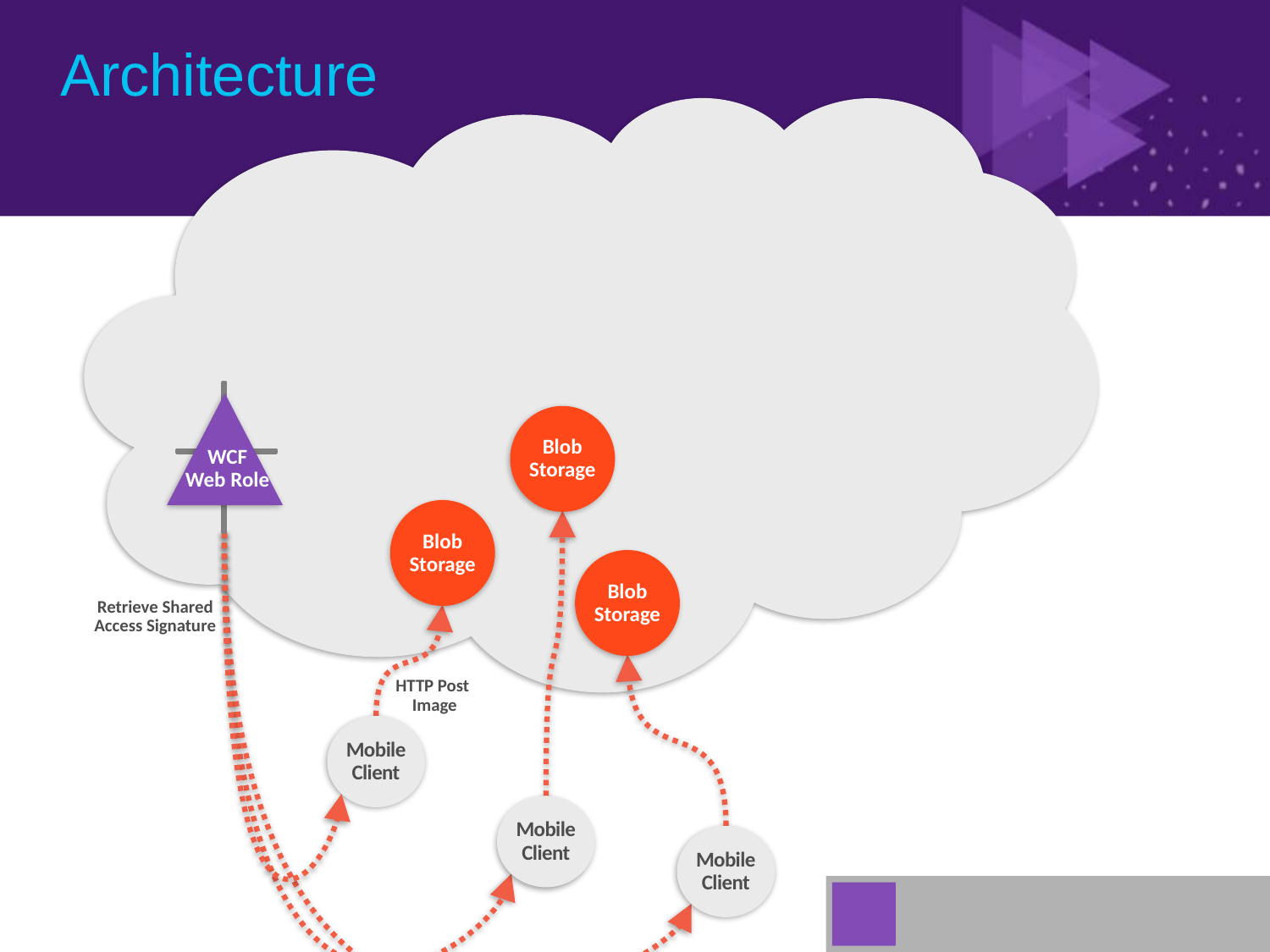

# Architecture

WCF
Web Role

Blob
Storage

Blob
Storage

Blob
Storage
Retrieve Shared
Access Signature
HTTP Post
Image

Mobile
Client

Mobile
Client

Mobile
Client